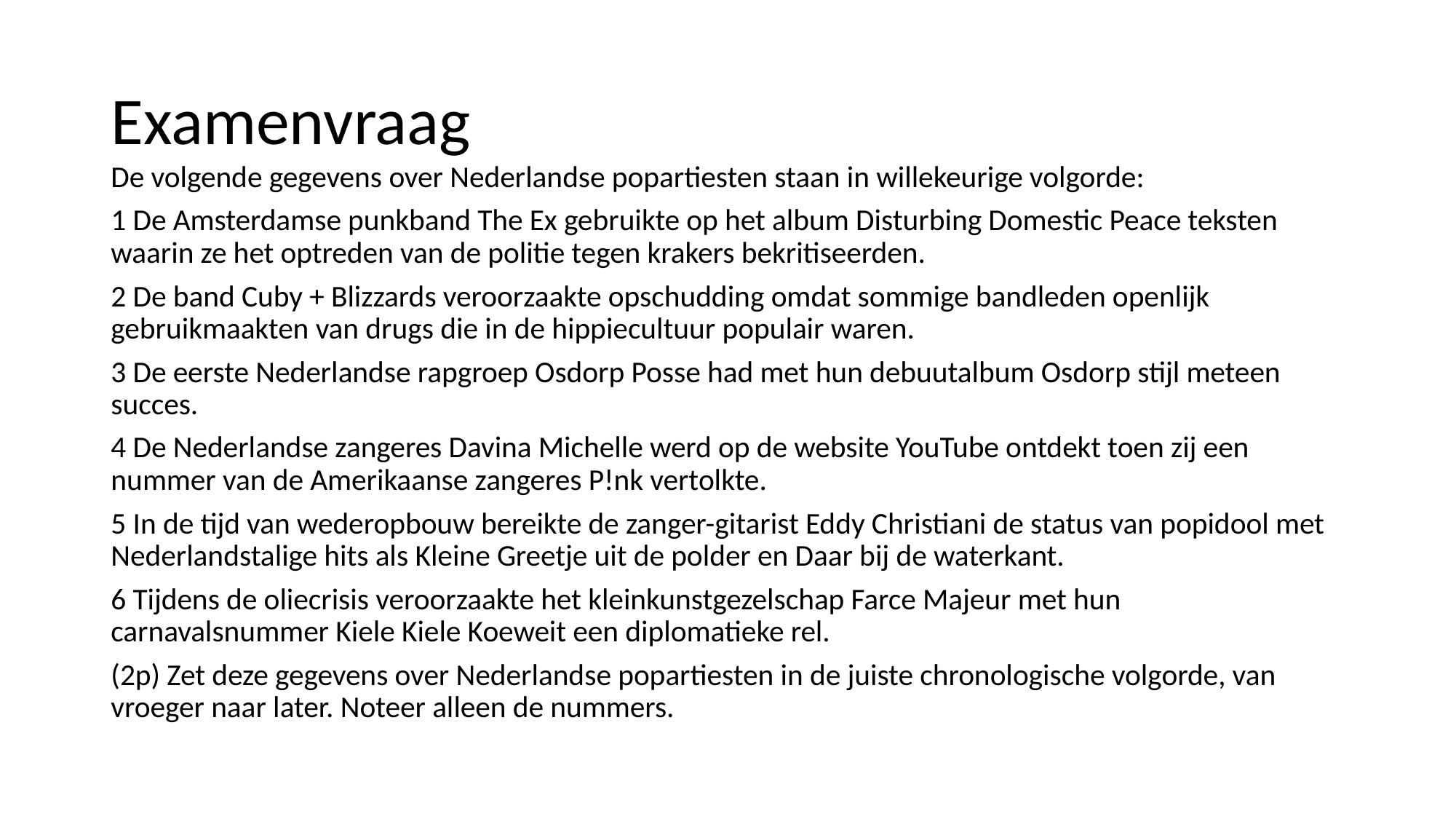

# Examenvraag
De volgende gegevens over Nederlandse popartiesten staan in willekeurige volgorde:
1 De Amsterdamse punkband The Ex gebruikte op het album Disturbing Domestic Peace teksten waarin ze het optreden van de politie tegen krakers bekritiseerden.
2 De band Cuby + Blizzards veroorzaakte opschudding omdat sommige bandleden openlijk gebruikmaakten van drugs die in de hippiecultuur populair waren.
3 De eerste Nederlandse rapgroep Osdorp Posse had met hun debuutalbum Osdorp stijl meteen succes.
4 De Nederlandse zangeres Davina Michelle werd op de website YouTube ontdekt toen zij een nummer van de Amerikaanse zangeres P!nk vertolkte.
5 In de tijd van wederopbouw bereikte de zanger-gitarist Eddy Christiani de status van popidool met Nederlandstalige hits als Kleine Greetje uit de polder en Daar bij de waterkant.
6 Tijdens de oliecrisis veroorzaakte het kleinkunstgezelschap Farce Majeur met hun carnavalsnummer Kiele Kiele Koeweit een diplomatieke rel.
(2p) Zet deze gegevens over Nederlandse popartiesten in de juiste chronologische volgorde, van vroeger naar later. Noteer alleen de nummers.